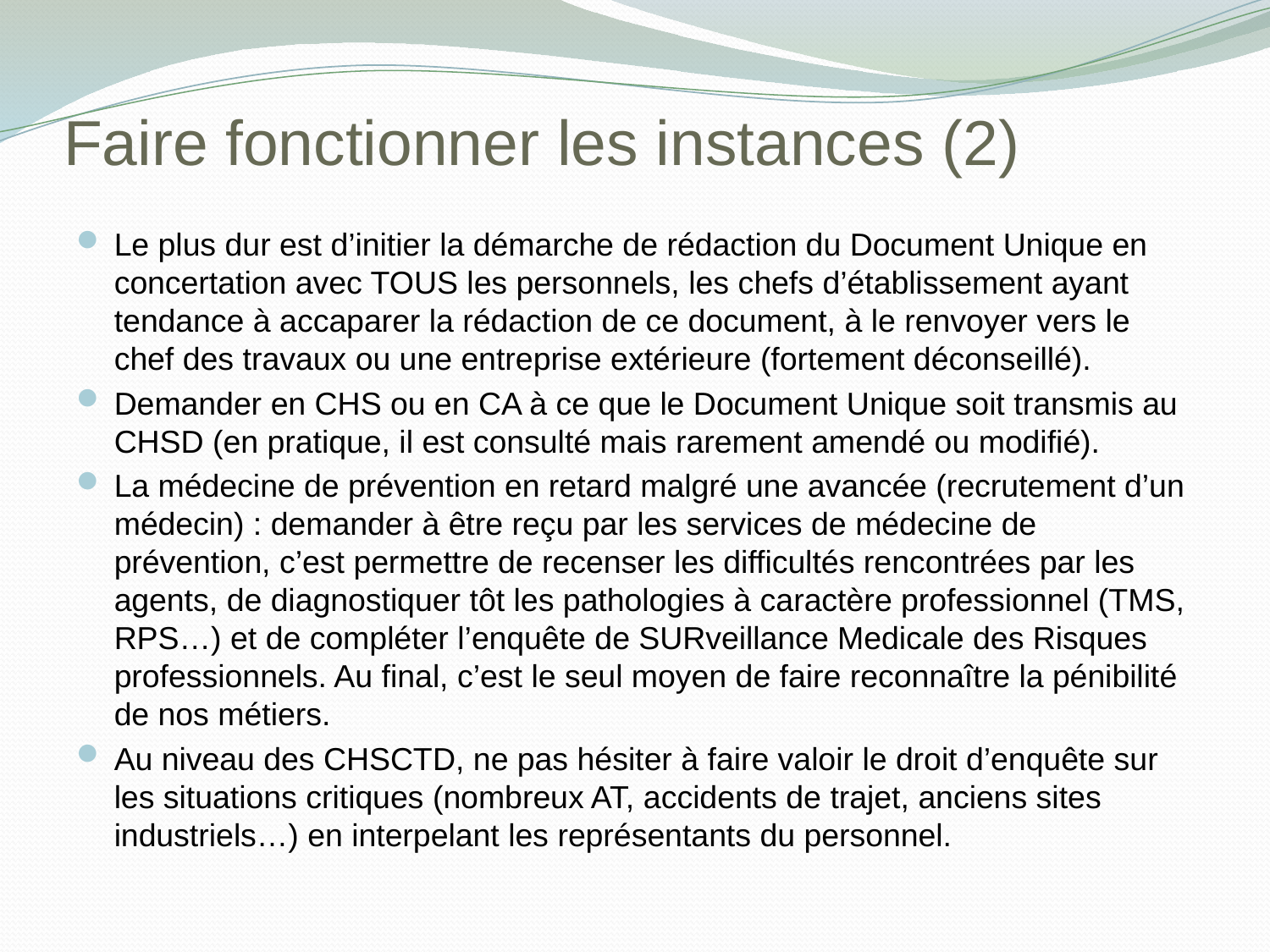

# Faire fonctionner les instances (2)
Le plus dur est d’initier la démarche de rédaction du Document Unique en concertation avec TOUS les personnels, les chefs d’établissement ayant tendance à accaparer la rédaction de ce document, à le renvoyer vers le chef des travaux ou une entreprise extérieure (fortement déconseillé).
Demander en CHS ou en CA à ce que le Document Unique soit transmis au CHSD (en pratique, il est consulté mais rarement amendé ou modifié).
La médecine de prévention en retard malgré une avancée (recrutement d’un médecin) : demander à être reçu par les services de médecine de prévention, c’est permettre de recenser les difficultés rencontrées par les agents, de diagnostiquer tôt les pathologies à caractère professionnel (TMS, RPS…) et de compléter l’enquête de SURveillance Medicale des Risques professionnels. Au final, c’est le seul moyen de faire reconnaître la pénibilité de nos métiers.
Au niveau des CHSCTD, ne pas hésiter à faire valoir le droit d’enquête sur les situations critiques (nombreux AT, accidents de trajet, anciens sites industriels…) en interpelant les représentants du personnel.